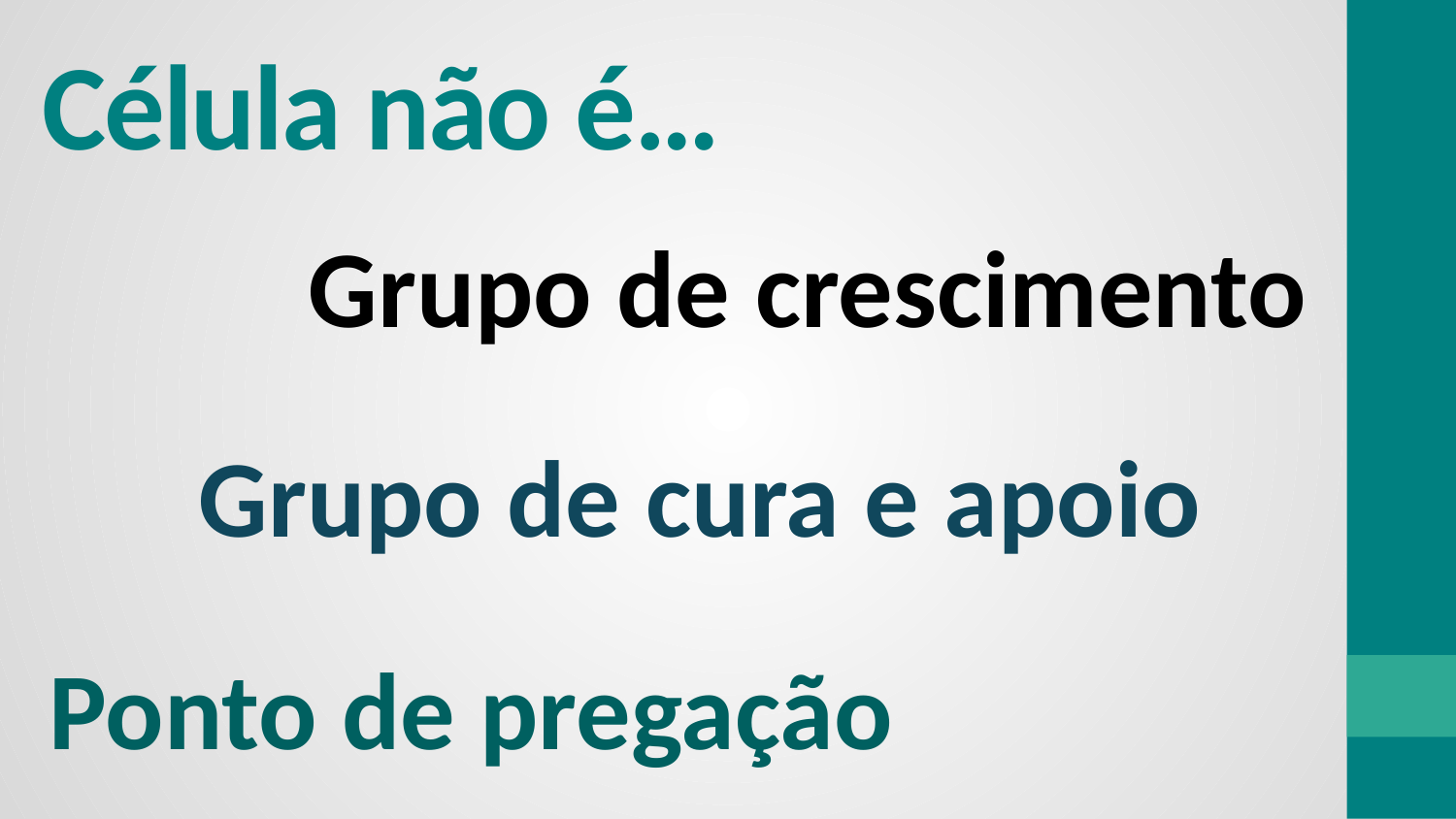

# Célula não é…
Grupo de crescimento
Grupo de cura e apoio
Ponto de pregação